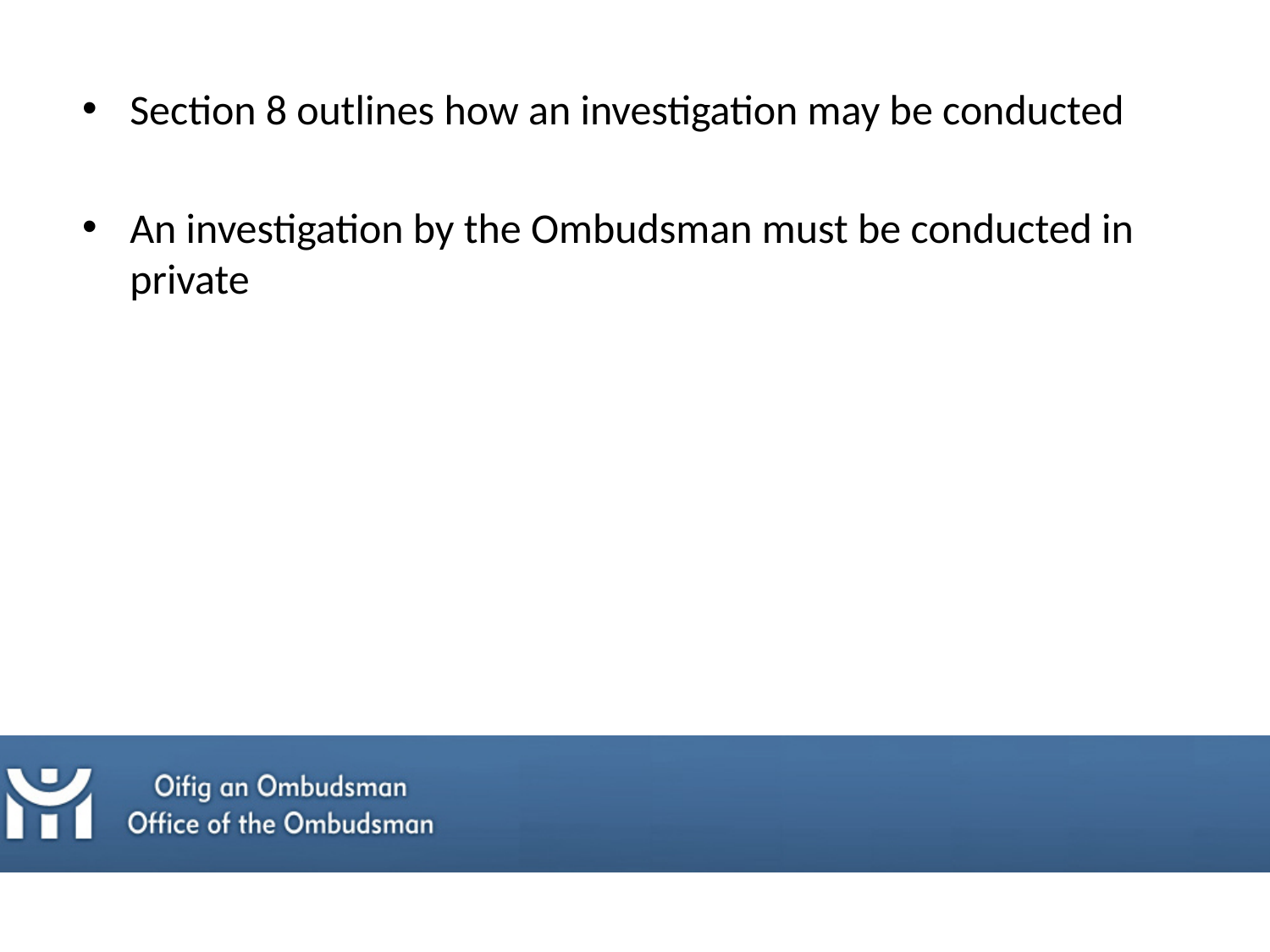

Section 8 outlines how an investigation may be conducted

An investigation by the Ombudsman must be conducted in private